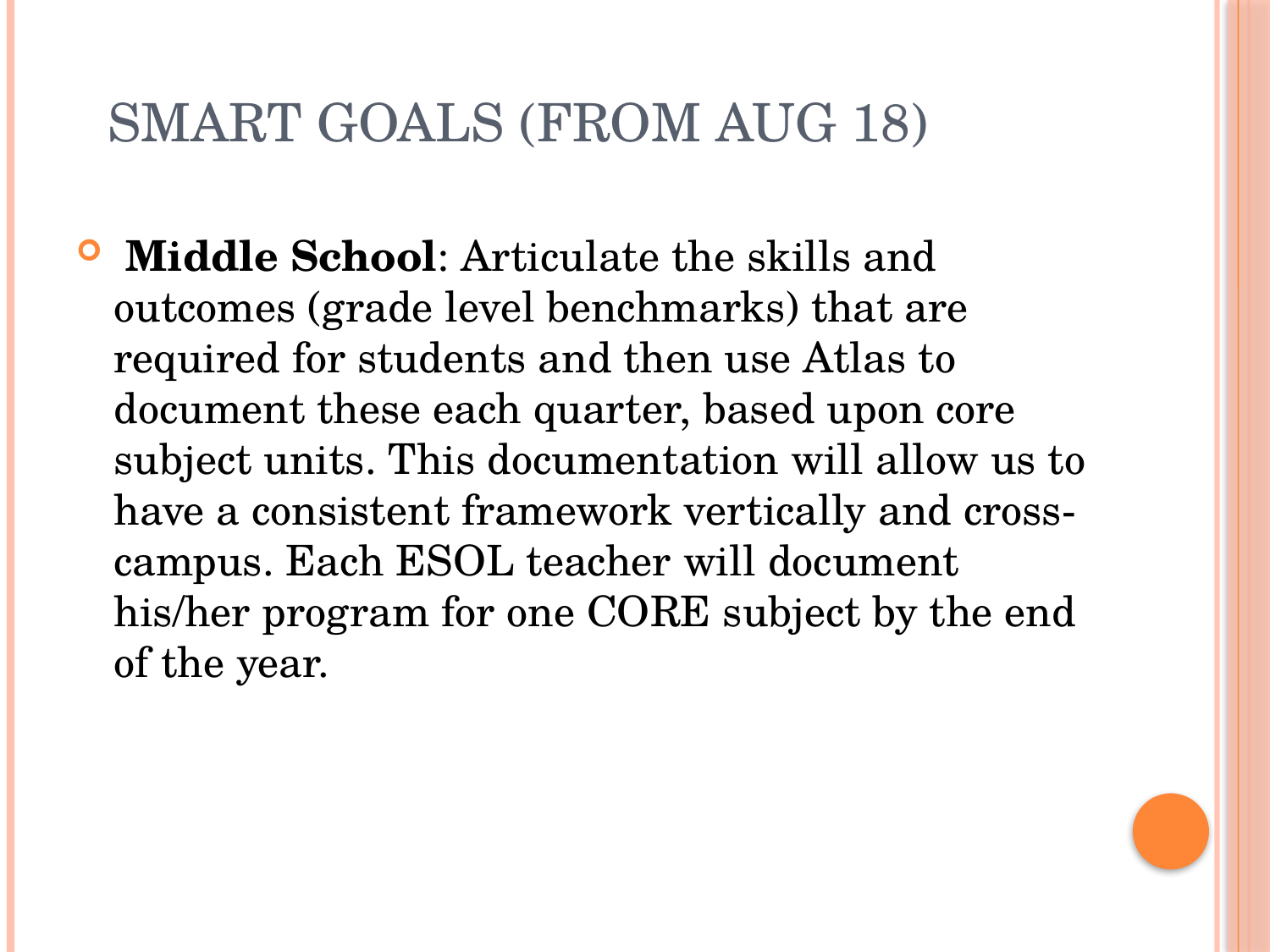

# SMART Goals (from Aug 18)
 Middle School: Articulate the skills and outcomes (grade level benchmarks) that are required for students and then use Atlas to document these each quarter, based upon core subject units. This documentation will allow us to have a consistent framework vertically and cross-campus. Each ESOL teacher will document his/her program for one CORE subject by the end of the year.